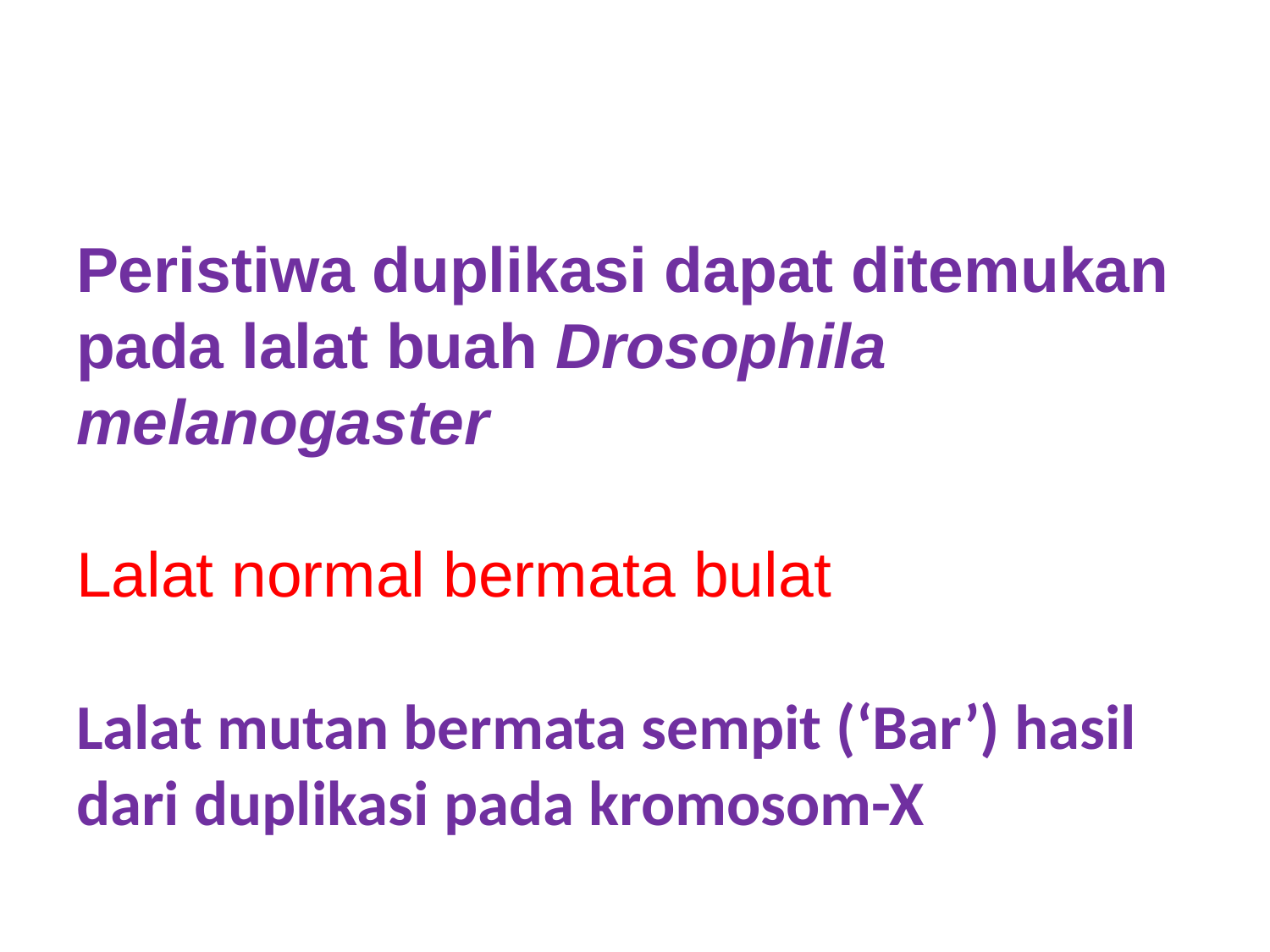

Peristiwa duplikasi dapat ditemukan pada lalat buah Drosophila melanogaster

Lalat normal bermata bulat

Lalat mutan bermata sempit (‘Bar’) hasil dari duplikasi pada kromosom-X